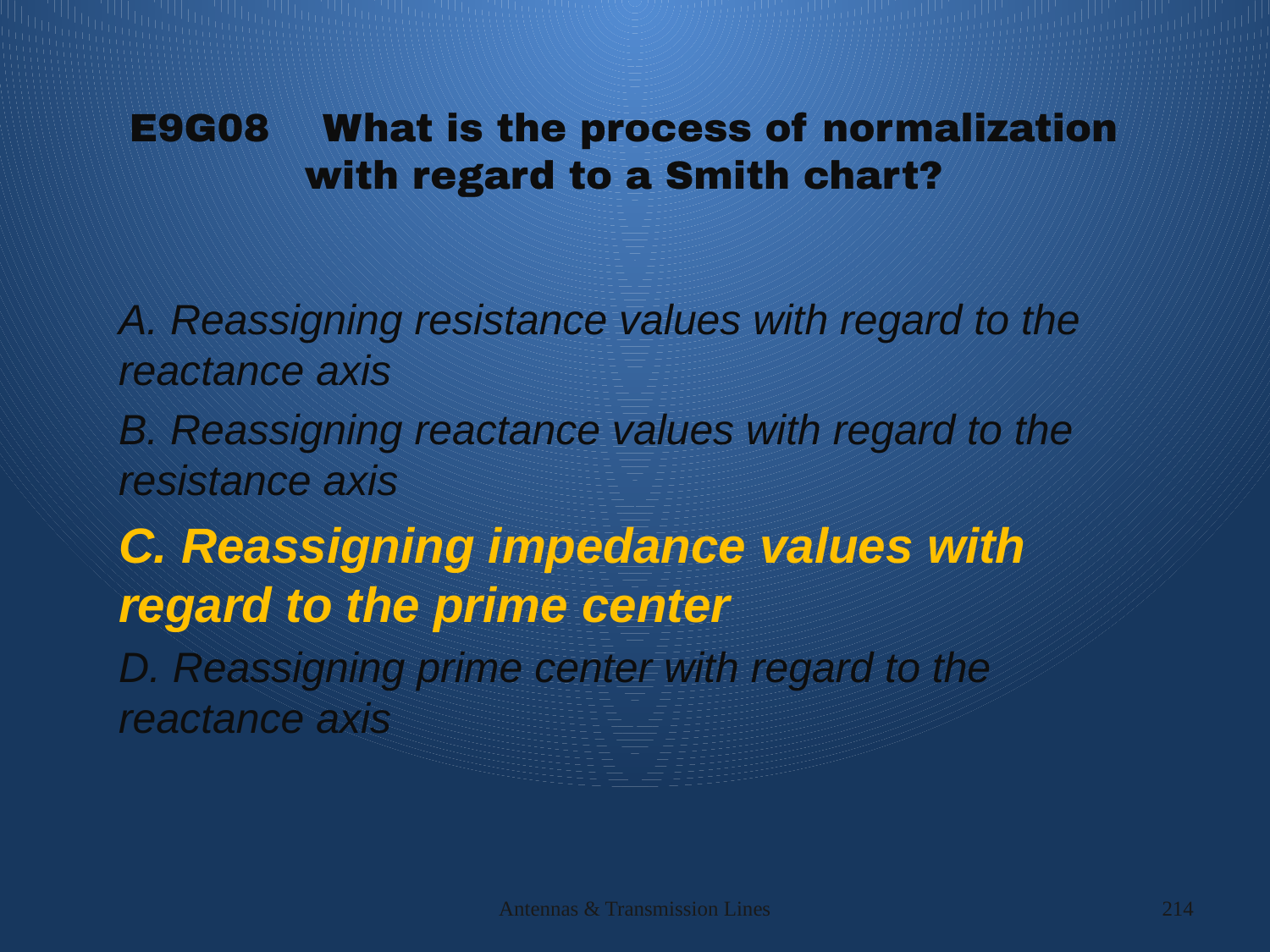

# E9G08    What is the process of normalization with regard to a Smith chart?
A. Reassigning resistance values with regard to the reactance axis
B. Reassigning reactance values with regard to the resistance axis
C. Reassigning impedance values with regard to the prime center
D. Reassigning prime center with regard to the reactance axis
Antennas & Transmission Lines
214